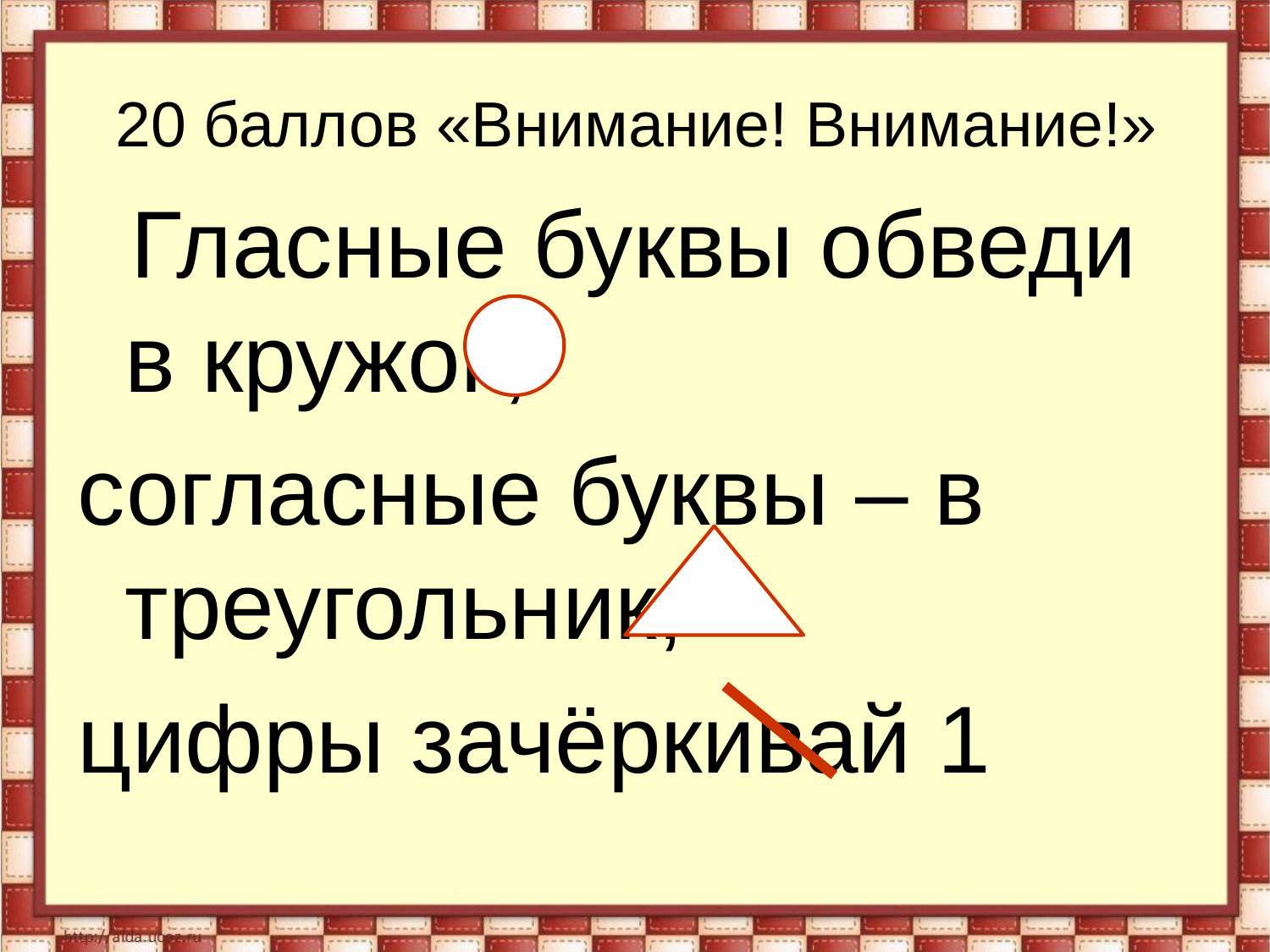

# 20 баллов «Внимание! Внимание!»
  Гласные буквы обведи в кружок,
согласные буквы – в треугольник,
цифры зачёркивай 1